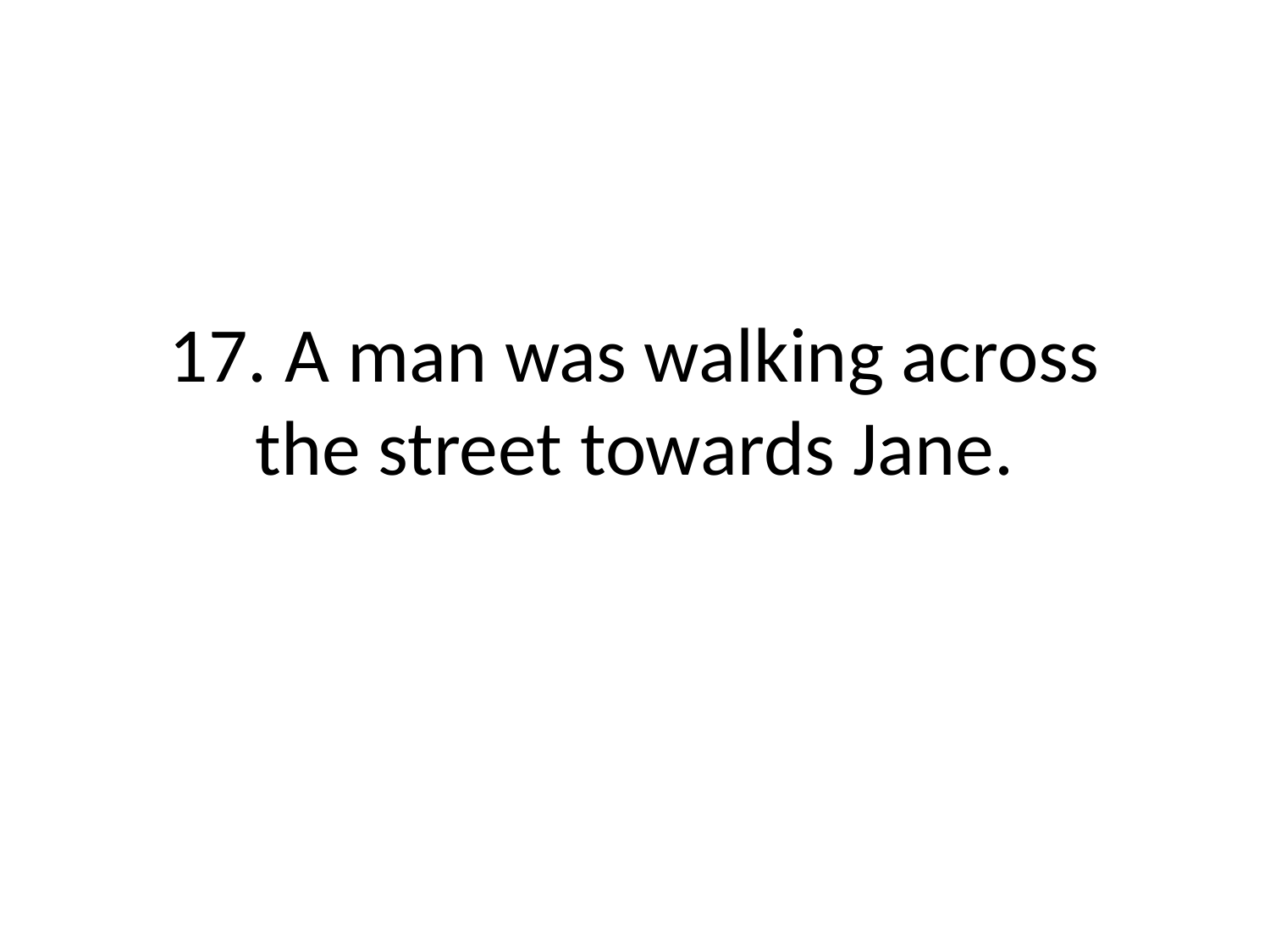

# 17. A man was walking across the street towards Jane.